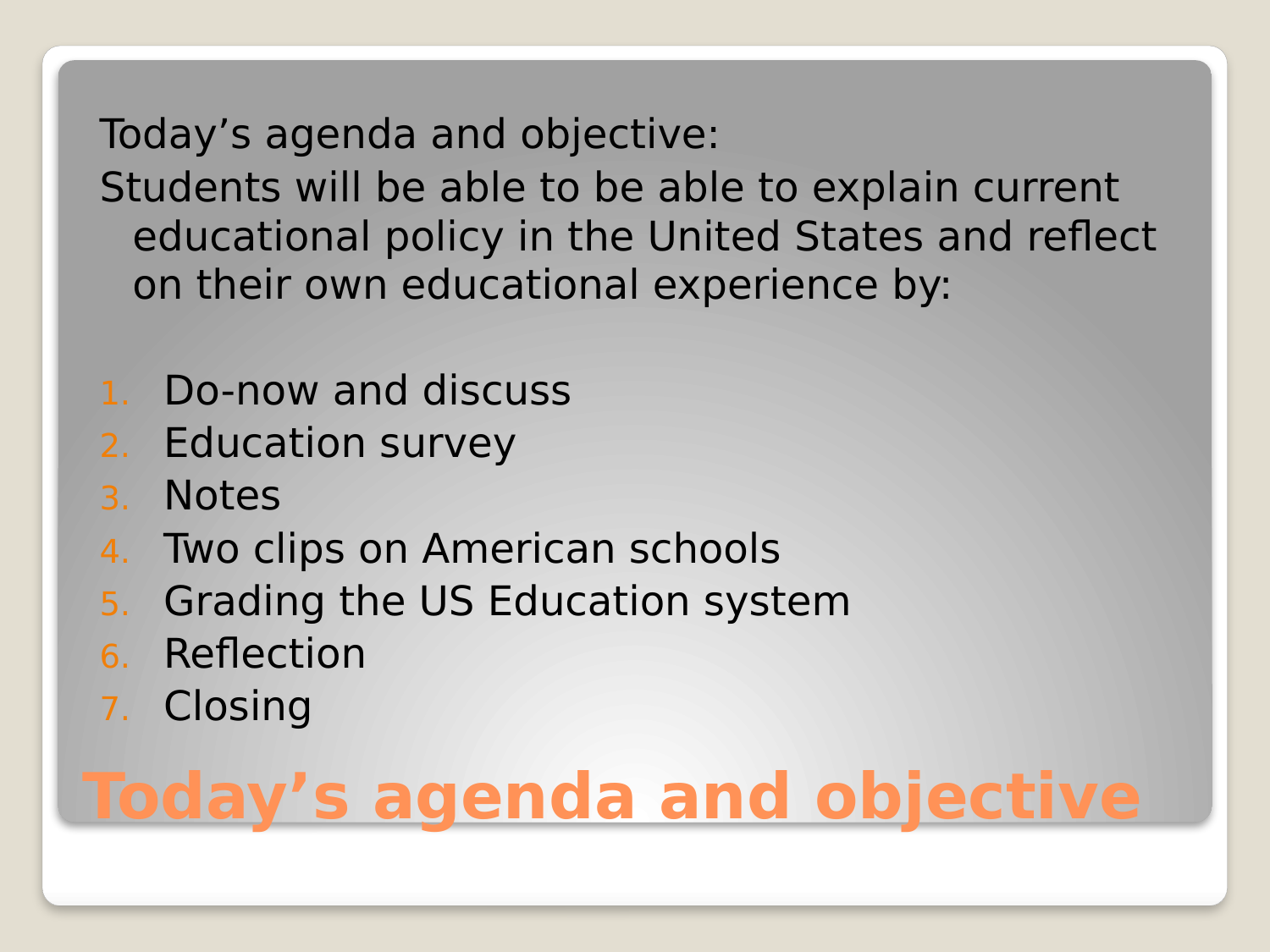

Today’s agenda and objective:
Students will be able to be able to explain current educational policy in the United States and reflect on their own educational experience by:

Do-now and discuss
Education survey
Notes
Two clips on American schools
Grading the US Education system
Reflection
Closing

# Today’s agenda and objective